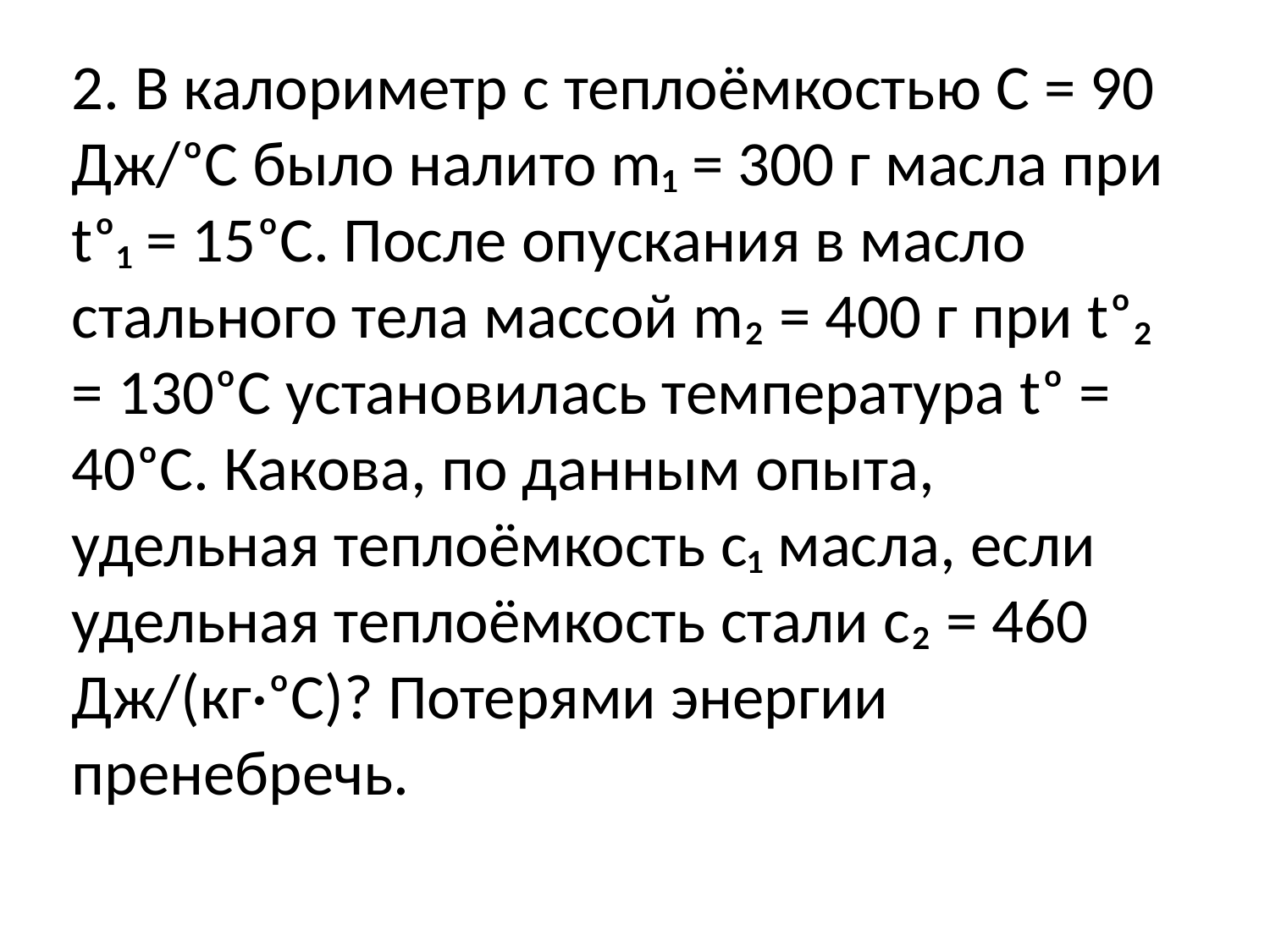

2. В калориметр с теплоёмкостью С = 90 Дж/ᵒС было налито m₁ = 300 г масла при tᵒ₁ = 15ᵒC. После опускания в масло стального тела массой m₂ = 400 г при tᵒ₂ = 130ᵒС установилась температура tᵒ = 40ᵒС. Какова, по данным опыта, удельная теплоёмкость с₁ масла, если удельная теплоёмкость стали с₂ = 460 Дж/(кг·ᵒС)? Потерями энергии пренебречь.